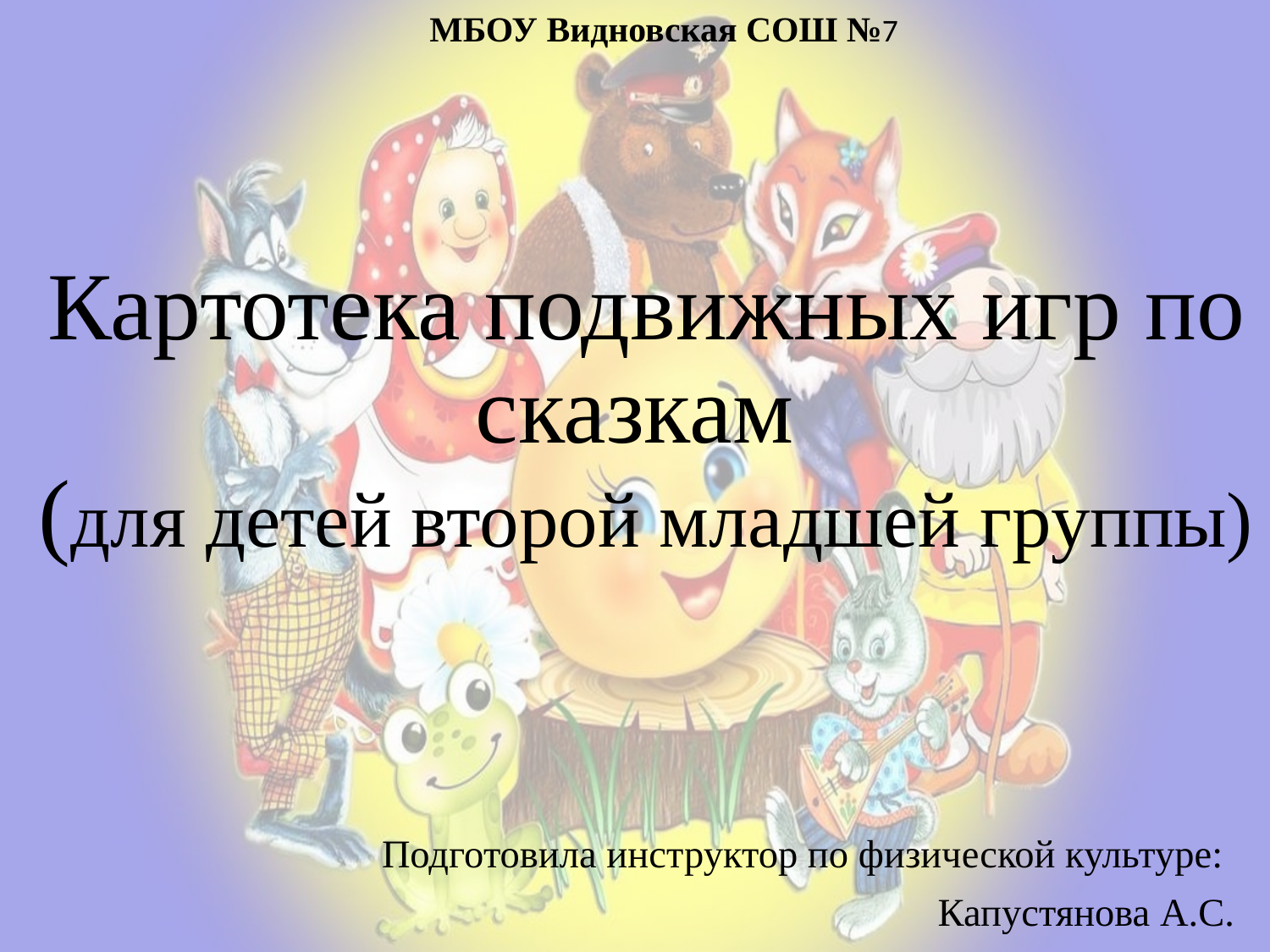

МБОУ Видновская СОШ №7
# Картотека подвижных игр по сказкам (для детей второй младшей группы)
     Подготовила инструктор по физической культуре:
                                                              Капустянова А.С.